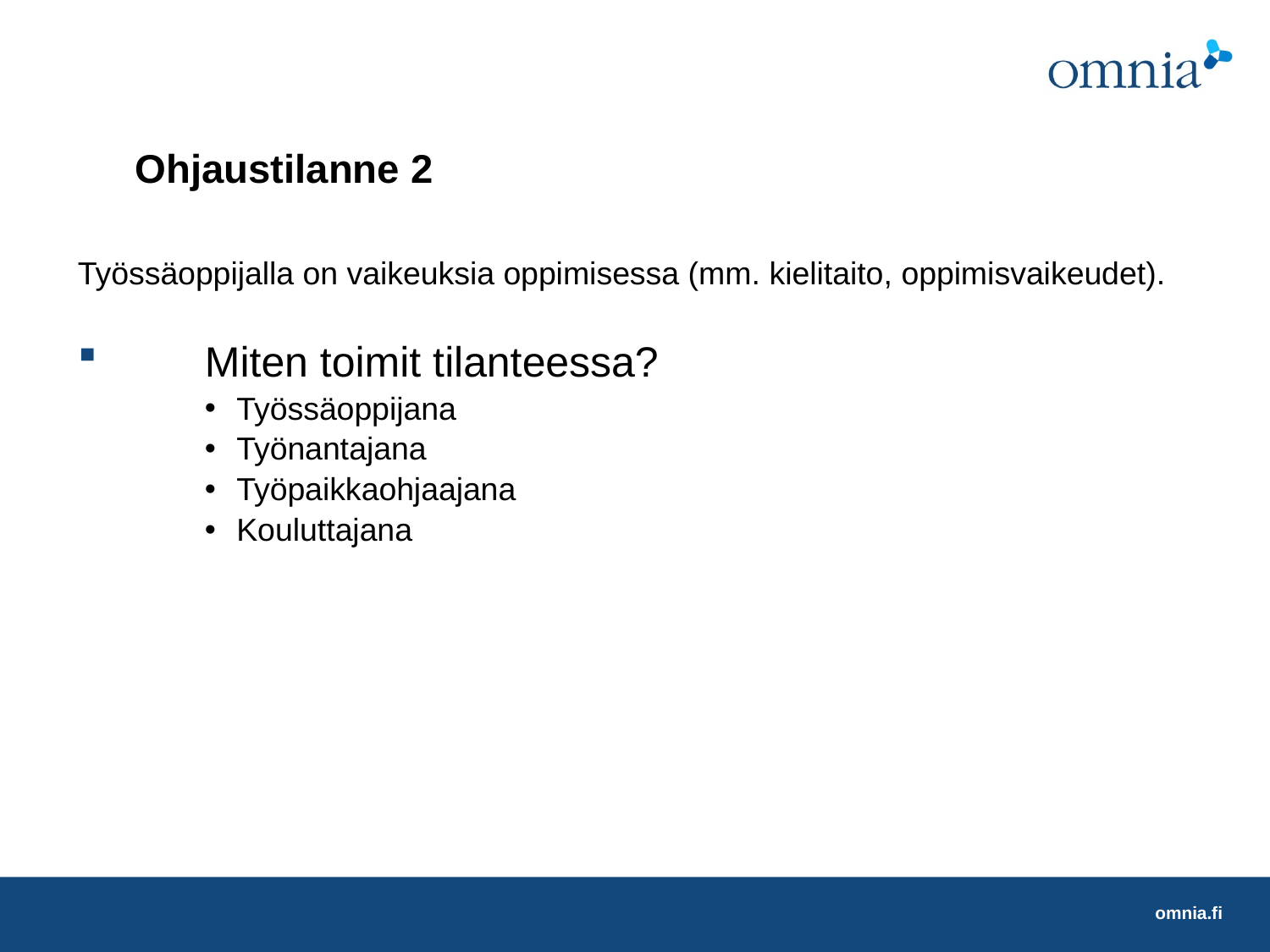

# Ohjaustilanne 2

Työssäoppijalla on vaikeuksia oppimisessa (mm. kielitaito, oppimisvaikeudet).

	Miten toimit tilanteessa?
Työssäoppijana
Työnantajana
Työpaikkaohjaajana
Kouluttajana